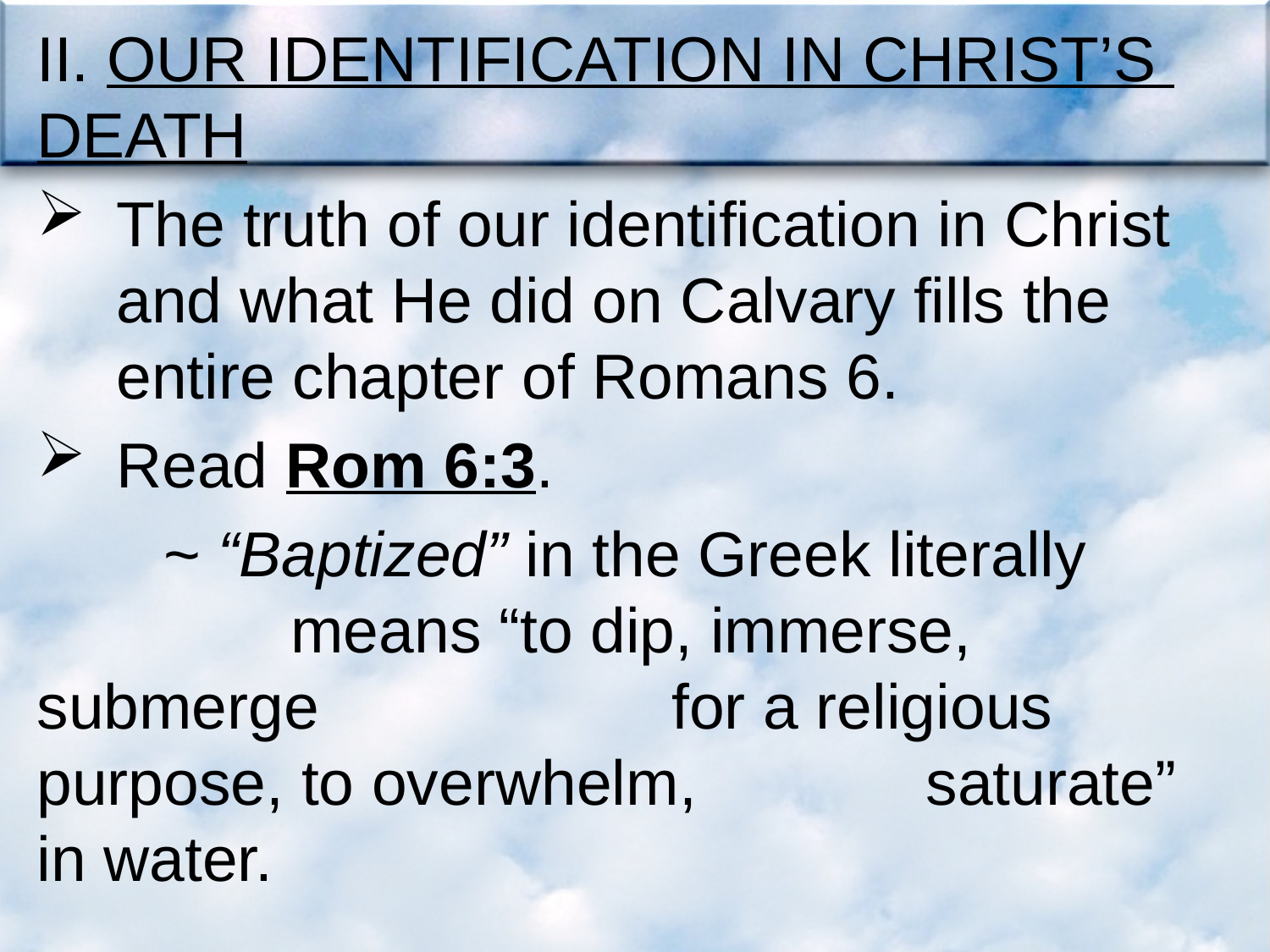

II. OUR IDENTIFICATION IN CHRIST’S 	DEATH
The truth of our identification in Christ and what He did on Calvary fills the entire chapter of Romans 6.
Read Rom 6:3.
	~ “Baptized” in the Greek literally 			means “to dip, immerse, submerge 			for a religious purpose, to overwhelm, 		saturate” in water.